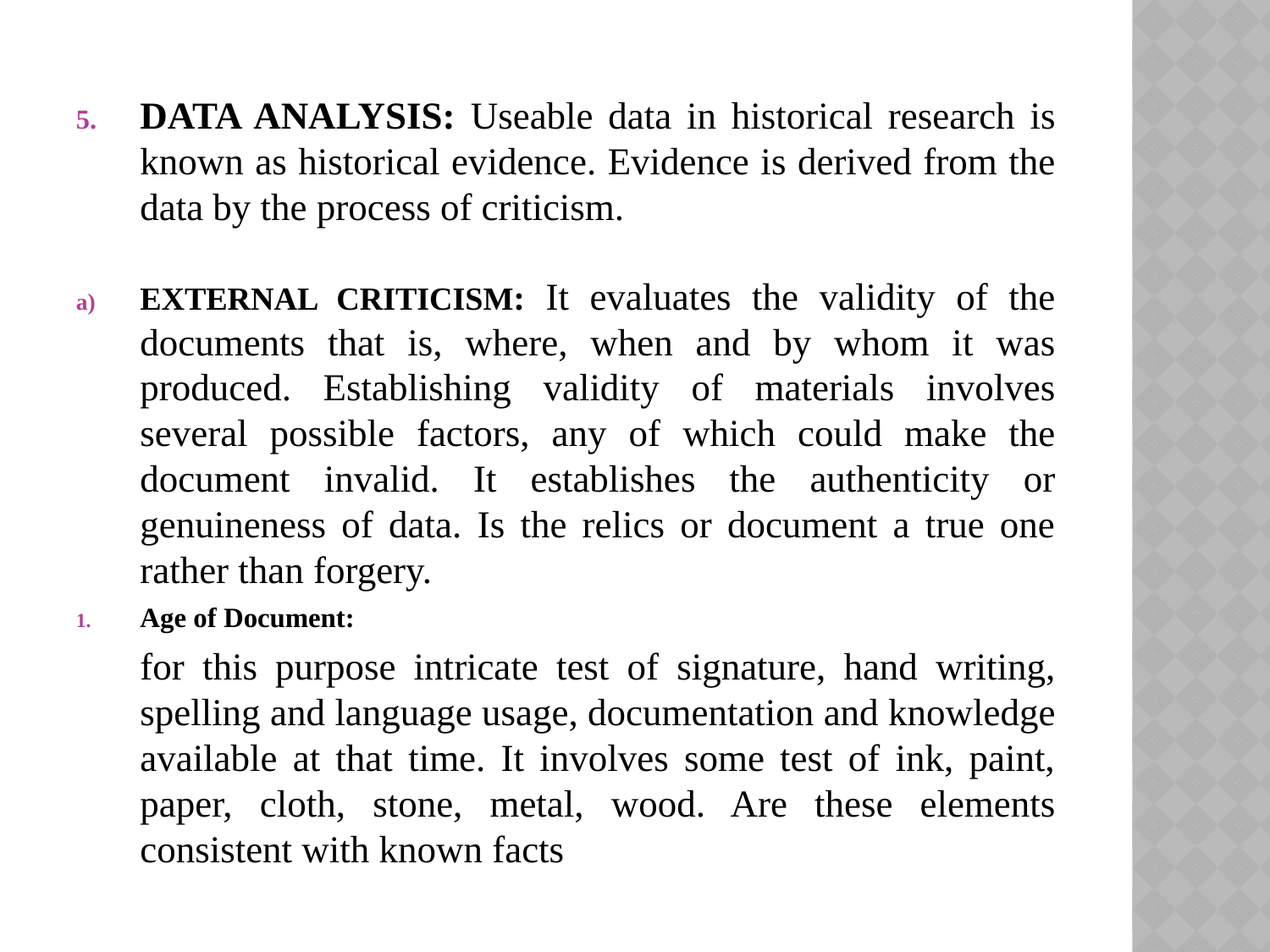

DATA ANALYSIS: Useable data in historical research is known as historical evidence. Evidence is derived from the data by the process of criticism.

EXTERNAL CRITICISM: It evaluates the validity of the documents that is, where, when and by whom it was produced. Establishing validity of materials involves several possible factors, any of which could make the document invalid. It establishes the authenticity or genuineness of data. Is the relics or document a true one rather than forgery.
Age of Document:
	for this purpose intricate test of signature, hand writing, spelling and language usage, documentation and knowledge available at that time. It involves some test of ink, paint, paper, cloth, stone, metal, wood. Are these elements consistent with known facts